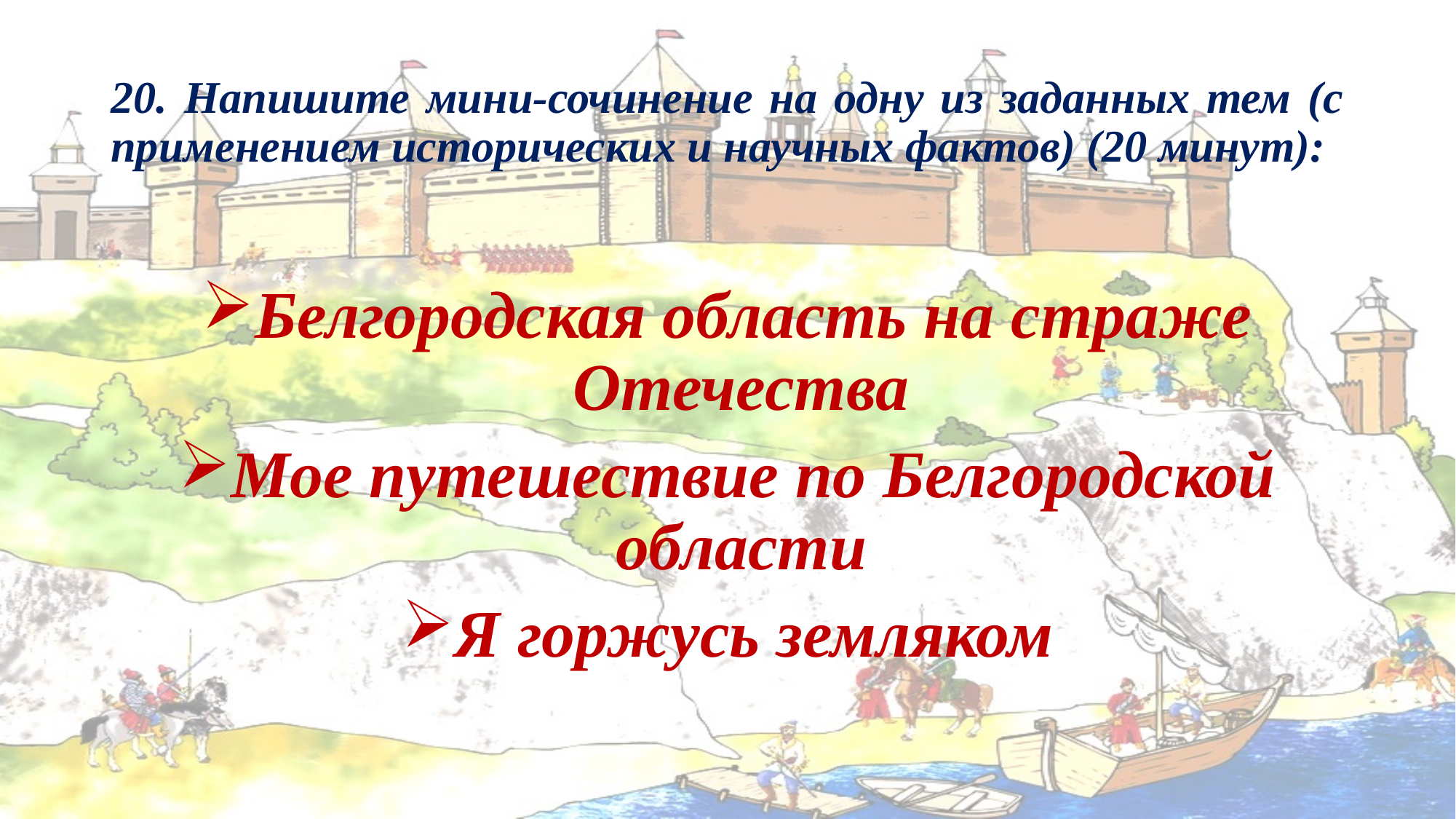

# 20. Напишите мини-сочинение на одну из заданных тем (с применением исторических и научных фактов) (20 минут):
Белгородская область на страже Отечества
Мое путешествие по Белгородской области
Я горжусь земляком